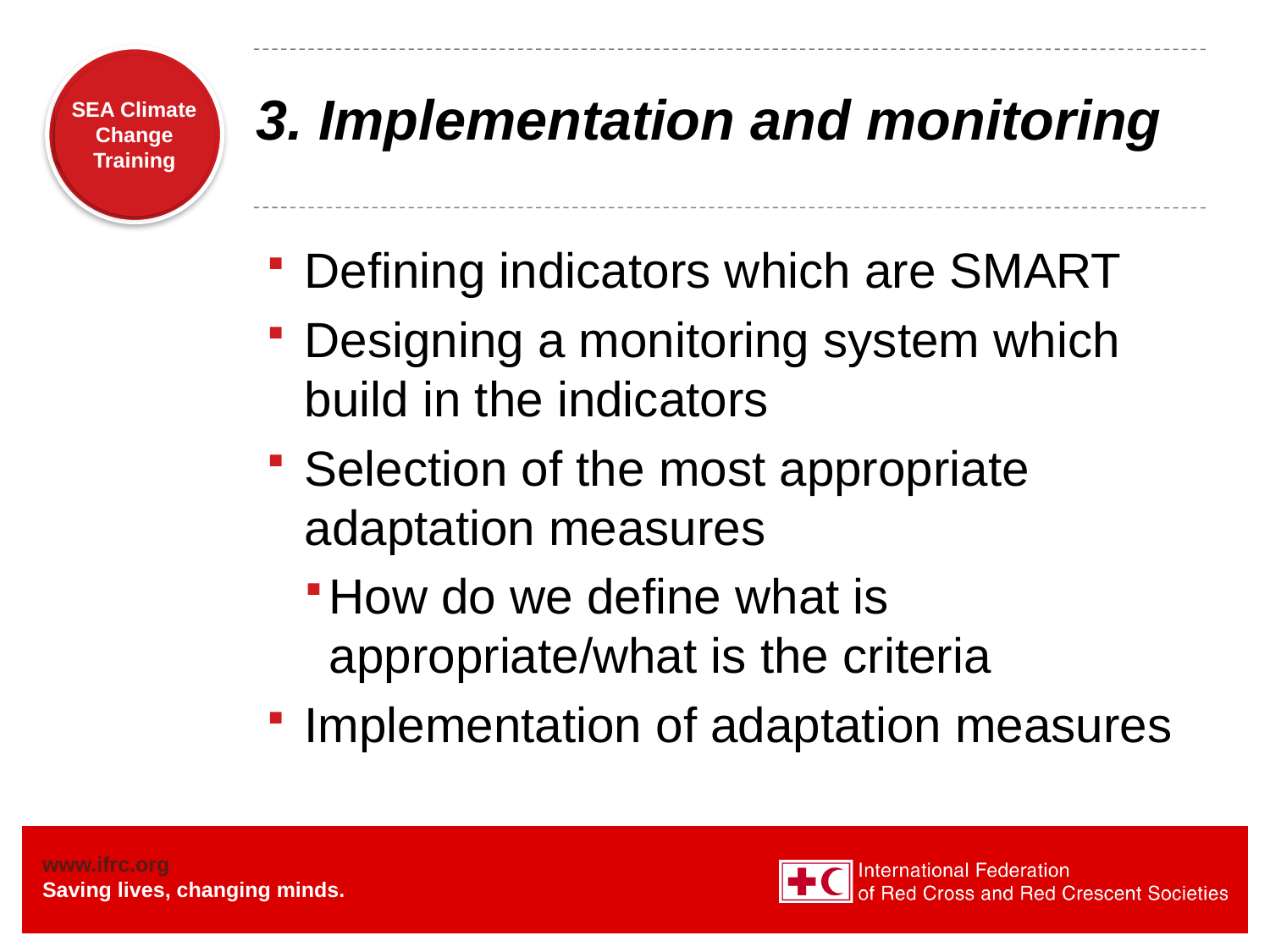

# 3. Implementation and monitoring
Defining indicators which are SMART
Designing a monitoring system which build in the indicators
Selection of the most appropriate adaptation measures
How do we define what is appropriate/what is the criteria
Implementation of adaptation measures